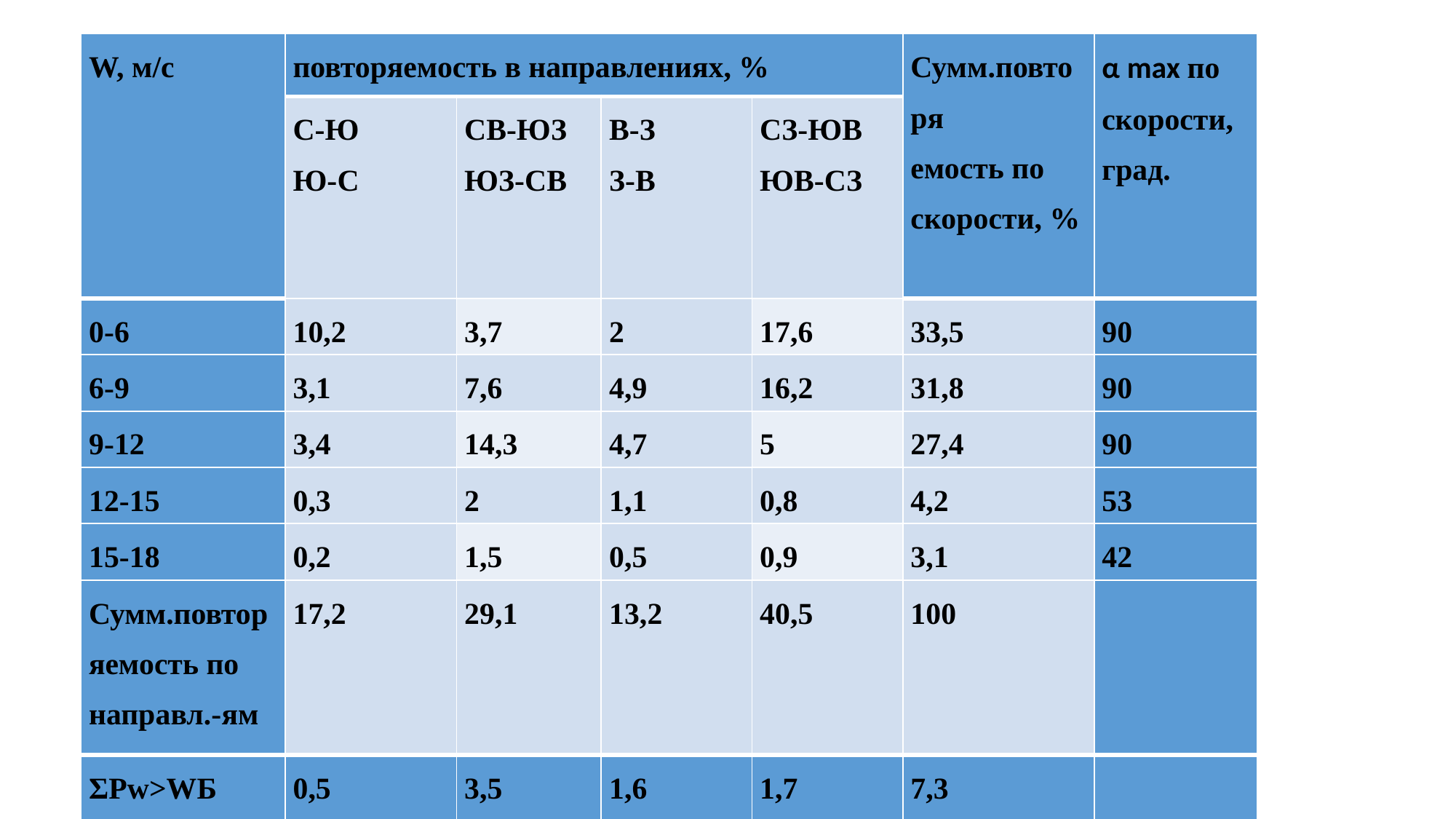

| W, м/с | повторяемость в направлениях, % |  |  |  | Сумм.повторя емость по скорости, % | α max по скорости, град. |
| --- | --- | --- | --- | --- | --- | --- |
|  | С-Ю Ю-С | СВ-ЮЗ ЮЗ-СВ | В-З З-В | СЗ-ЮВ ЮВ-СЗ |  |  |
| 0-6 | 10,2 | 3,7 | 2 | 17,6 | 33,5 | 90 |
| 6-9 | 3,1 | 7,6 | 4,9 | 16,2 | 31,8 | 90 |
| 9-12 | 3,4 | 14,3 | 4,7 | 5 | 27,4 | 90 |
| 12-15 | 0,3 | 2 | 1,1 | 0,8 | 4,2 | 53 |
| 15-18 | 0,2 | 1,5 | 0,5 | 0,9 | 3,1 | 42 |
| Сумм.повторяемость по направл.-ям | 17,2 | 29,1 | 13,2 | 40,5 | 100 |  |
| ΣPw>WБ расч | 0,5 | 3,5 | 1,6 | 1,7 | 7,3 |  |